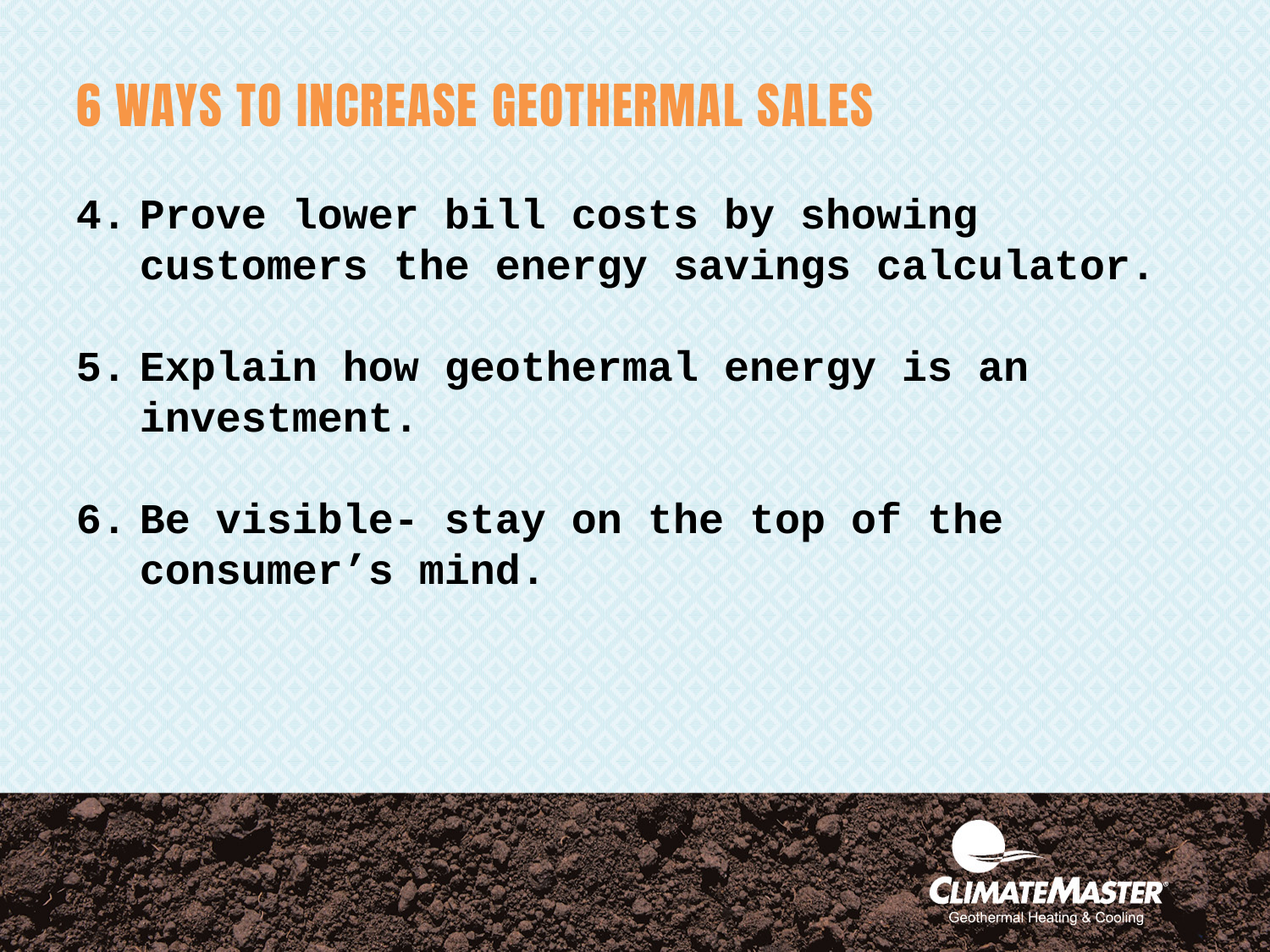

# 6 WAYS TO INCREASE GEOTHERMAL SALES
Prove lower bill costs by showing customers the energy savings calculator.

Explain how geothermal energy is an investment.

Be visible- stay on the top of the consumer’s mind.